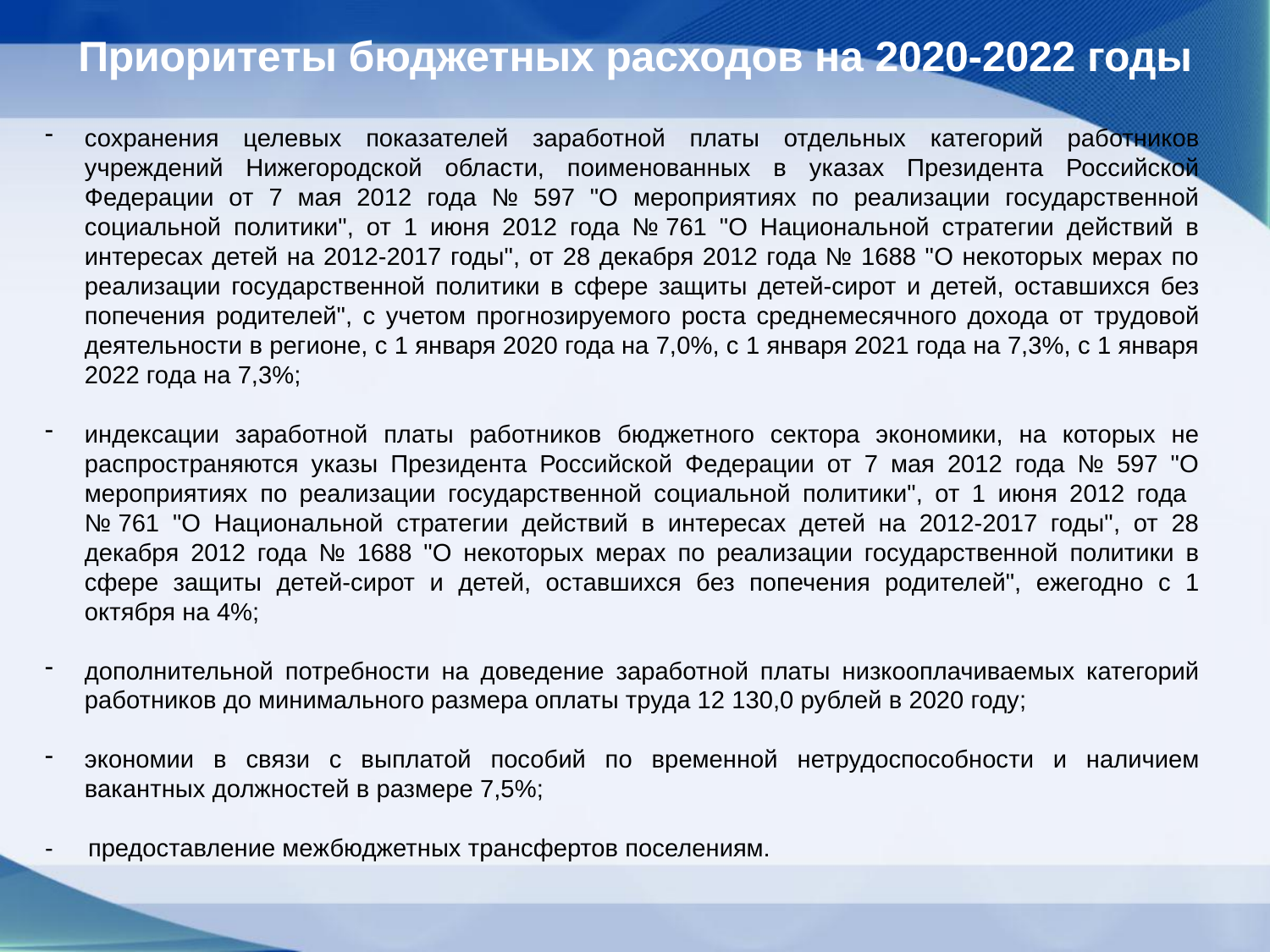

Приоритеты бюджетных расходов на 2020-2022 годы
сохранения целевых показателей заработной платы отдельных категорий работников учреждений Нижегородской области, поименованных в указах Президента Российской Федерации от 7 мая 2012 года № 597 "О мероприятиях по реализации государственной социальной политики", от 1 июня 2012 года № 761 "О Национальной стратегии действий в интересах детей на 2012-2017 годы", от 28 декабря 2012 года № 1688 "О некоторых мерах по реализации государственной политики в сфере защиты детей-сирот и детей, оставшихся без попечения родителей", с учетом прогнозируемого роста среднемесячного дохода от трудовой деятельности в регионе, с 1 января 2020 года на 7,0%, с 1 января 2021 года на 7,3%, с 1 января 2022 года на 7,3%;

индексации заработной платы работников бюджетного сектора экономики, на которых не распространяются указы Президента Российской Федерации от 7 мая 2012 года № 597 "О мероприятиях по реализации государственной социальной политики", от 1 июня 2012 года  № 761 "О Национальной стратегии действий в интересах детей на 2012-2017 годы", от 28 декабря 2012 года № 1688 "О некоторых мерах по реализации государственной политики в сфере защиты детей-сирот и детей, оставшихся без попечения родителей", ежегодно с 1 октября на 4%;

дополнительной потребности на доведение заработной платы низкооплачиваемых категорий работников до минимального размера оплаты труда 12 130,0 рублей в 2020 году;

экономии в связи с выплатой пособий по временной нетрудоспособности и наличием вакантных должностей в размере 7,5%;

-     предоставление межбюджетных трансфертов поселениям.